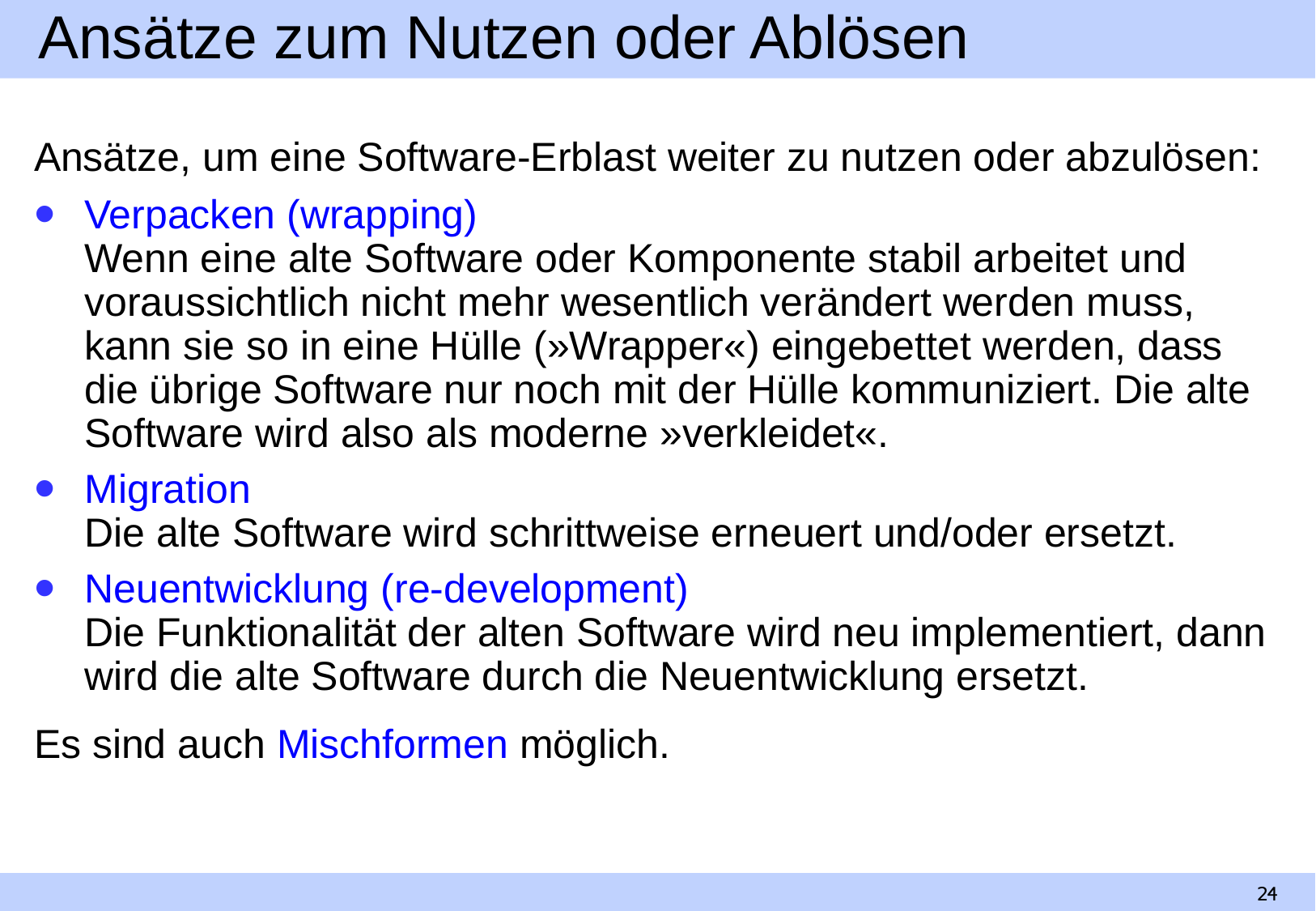

# Ansätze zum Nutzen oder Ablösen
Ansätze, um eine Software-Erblast weiter zu nutzen oder abzulösen:
Verpacken (wrapping)
Wenn eine alte Software oder Komponente stabil arbeitet und voraussichtlich nicht mehr wesentlich verändert werden muss, kann sie so in eine Hülle (»Wrapper«) eingebettet werden, dass die übrige Software nur noch mit der Hülle kommuniziert. Die alte Software wird also als moderne »verkleidet«.
Migration
Die alte Software wird schrittweise erneuert und/oder ersetzt.
Neuentwicklung (re-development)
Die Funktionalität der alten Software wird neu implementiert, dann wird die alte Software durch die Neuentwicklung ersetzt.
Es sind auch Mischformen möglich.
24